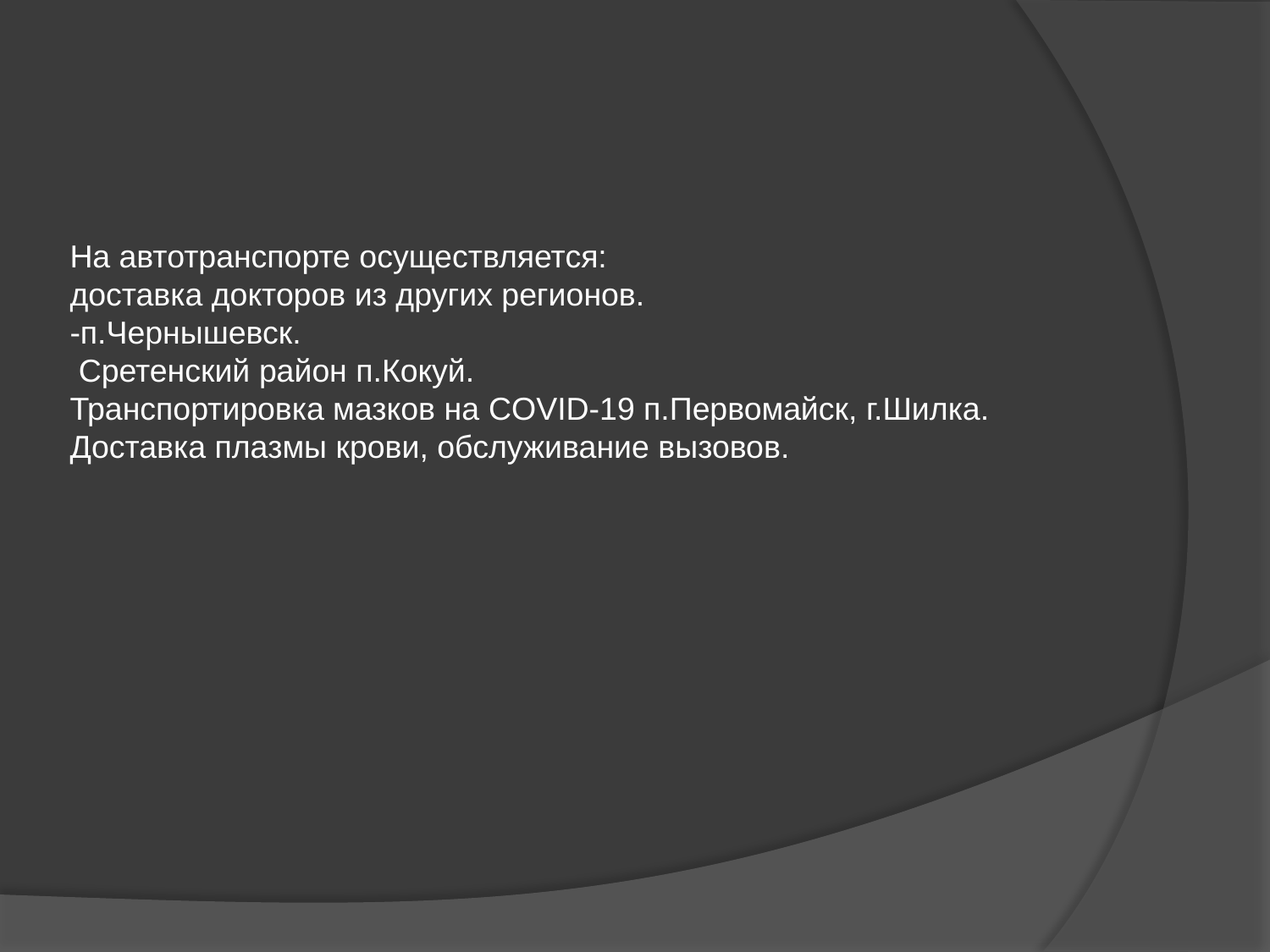

# На автотранспорте осуществляется: доставка докторов из других регионов. -п.Чернышевск. Сретенский район п.Кокуй. Транспортировка мазков на COVID-19 п.Первомайск, г.Шилка. Доставка плазмы крови, обслуживание вызовов.